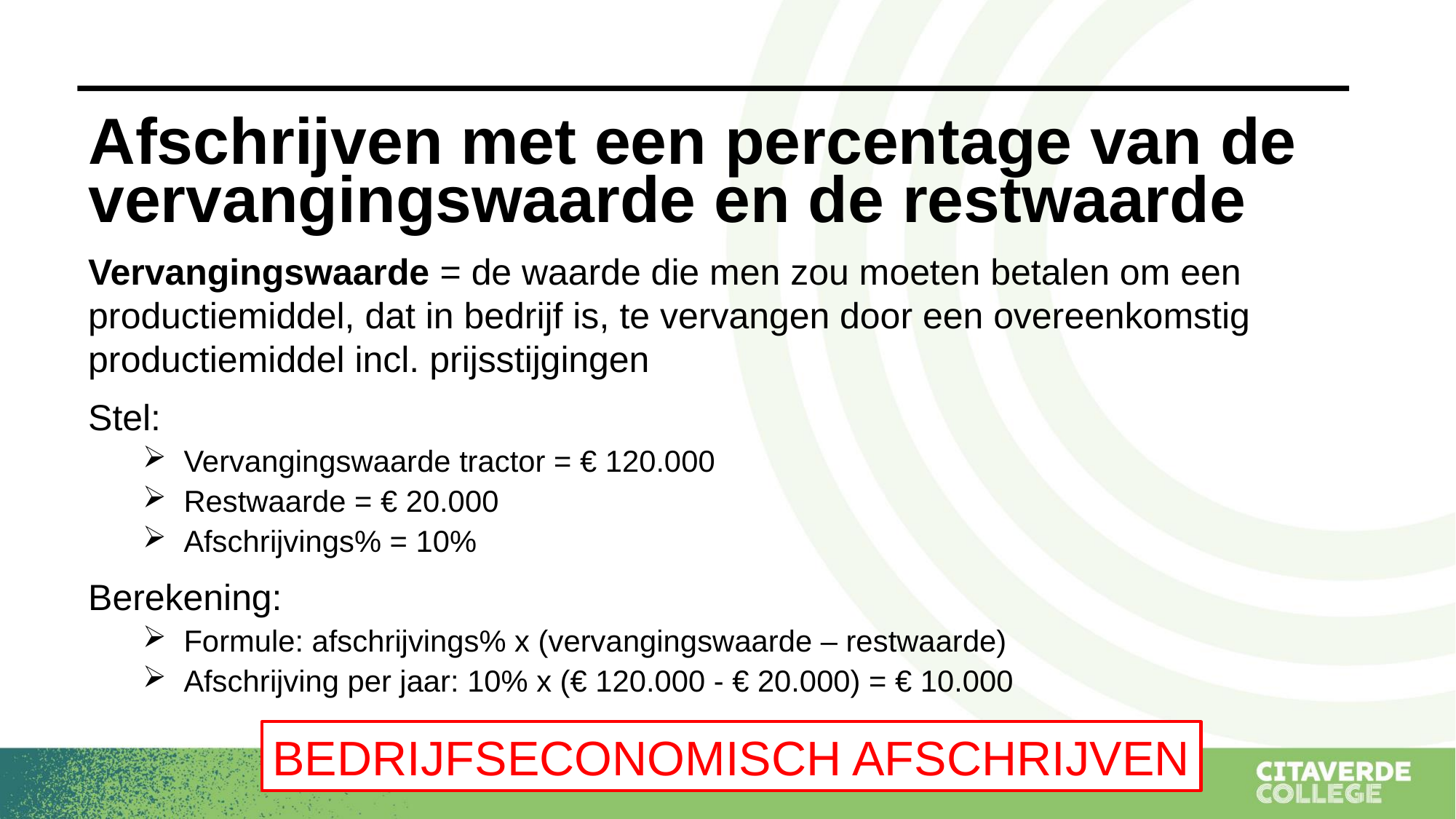

# Afschrijven met een percentage van de vervangingswaarde en de restwaarde
Vervangingswaarde = de waarde die men zou moeten betalen om een productiemiddel, dat in bedrijf is, te vervangen door een overeenkomstig productiemiddel incl. prijsstijgingen
Stel:
Vervangingswaarde tractor = € 120.000
Restwaarde = € 20.000
Afschrijvings% = 10%
Berekening:
Formule: afschrijvings% x (vervangingswaarde – restwaarde)
Afschrijving per jaar: 10% x (€ 120.000 - € 20.000) = € 10.000

BEDRIJFSECONOMISCH AFSCHRIJVEN